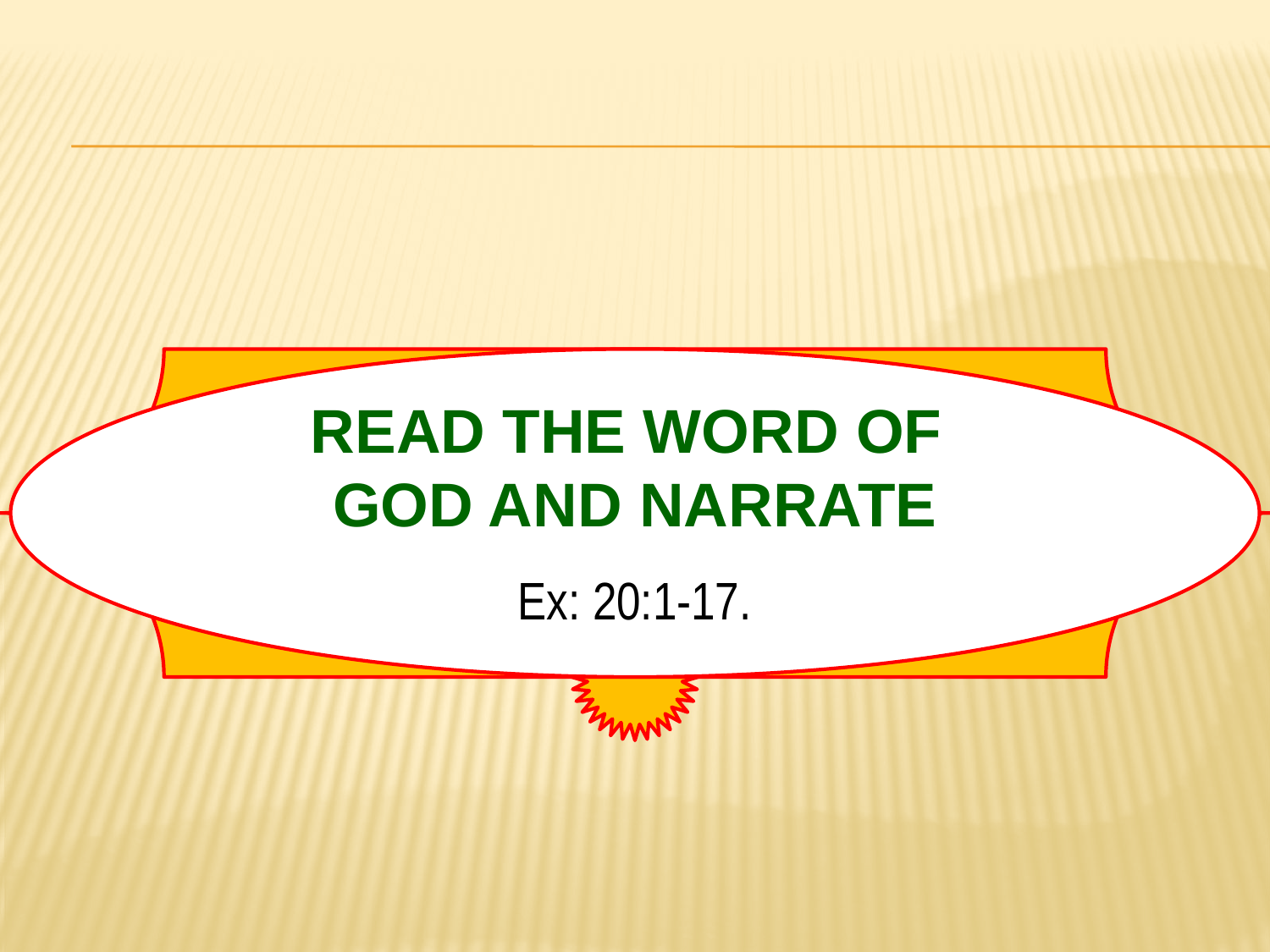

# Read the word of god and narrate
Ex: 20:1-17.